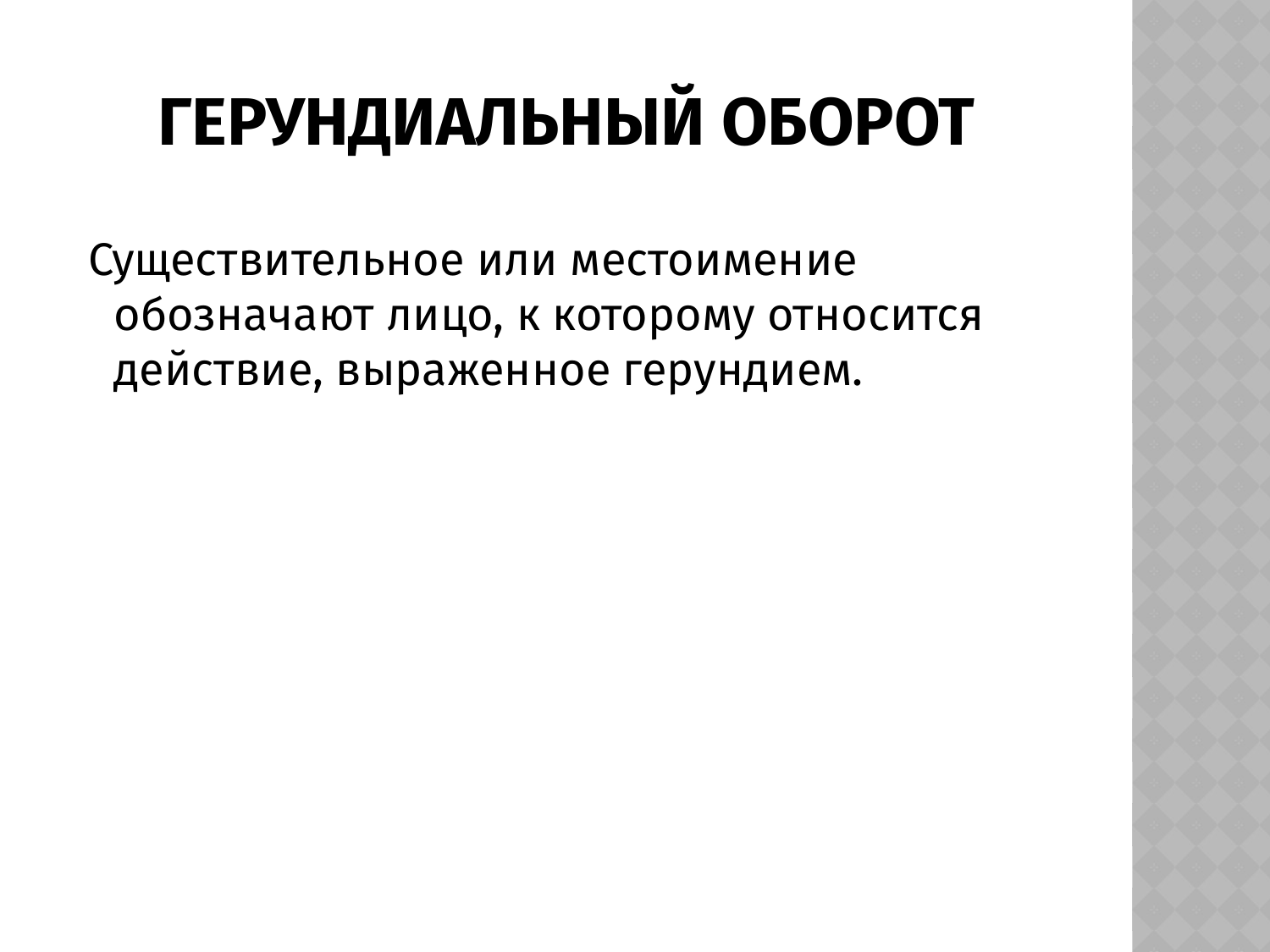

# Герундиальный оборот
 Существительное или местоимение обозначают лицо, к которому относится действие, выраженное герундием.